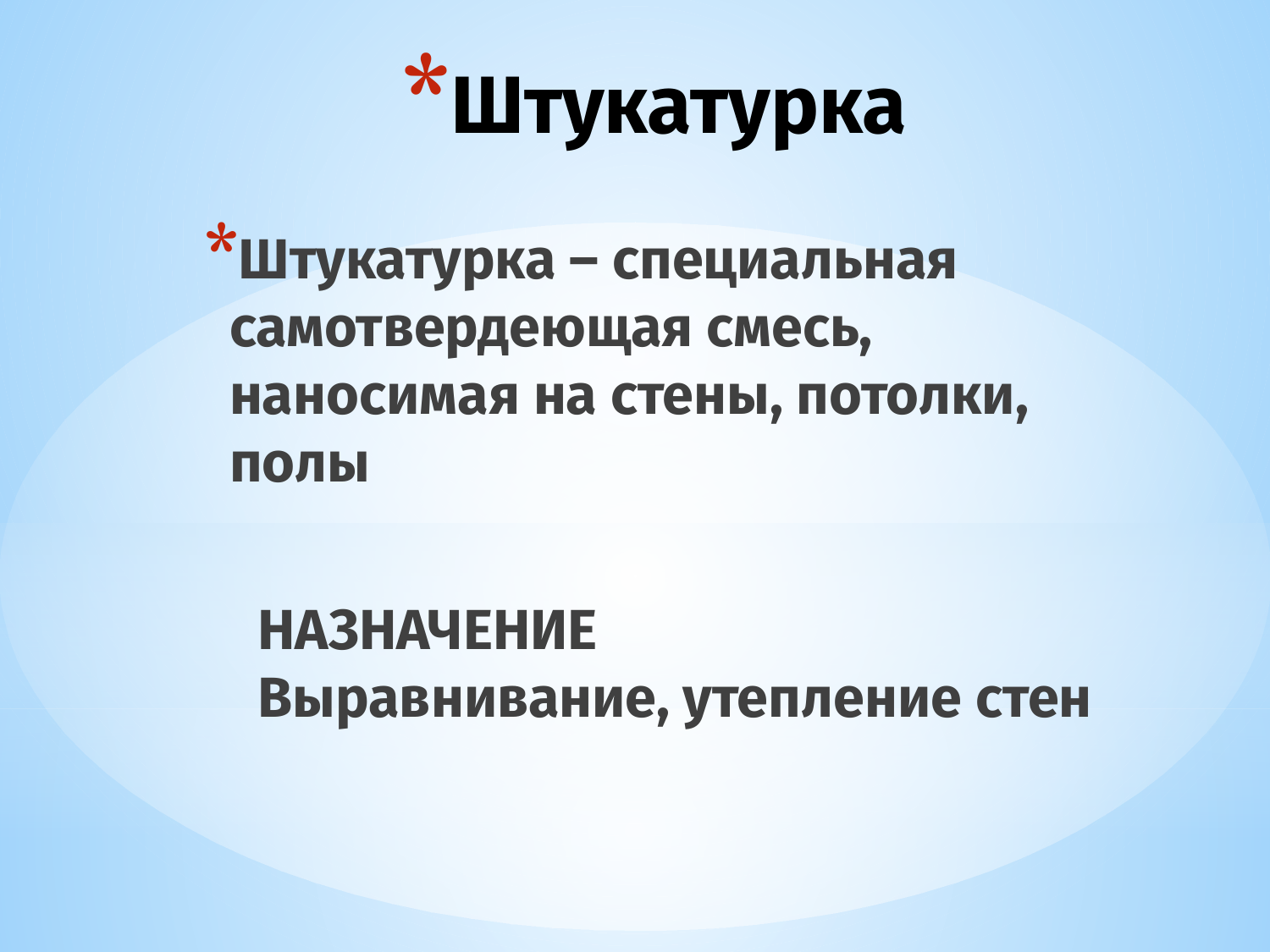

# Штукатурка
Штукатурка – специальная самотвердеющая смесь, наносимая на стены, потолки, полы
НАЗНАЧЕНИЕ
Выравнивание, утепление стен